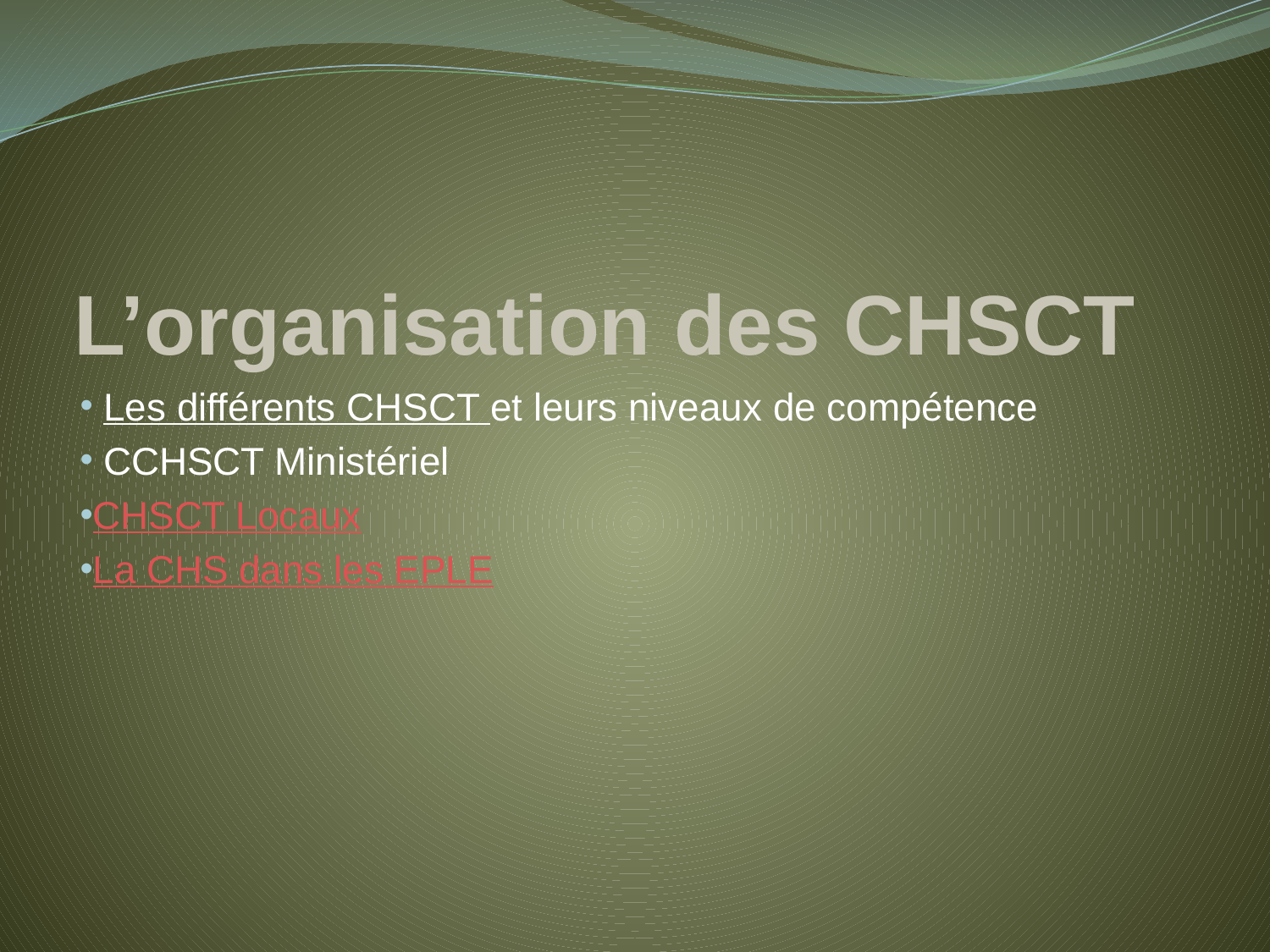

# L’organisation des CHSCT
 Les différents CHSCT et leurs niveaux de compétence
 CCHSCT Ministériel
CHSCT Locaux
La CHS dans les EPLE